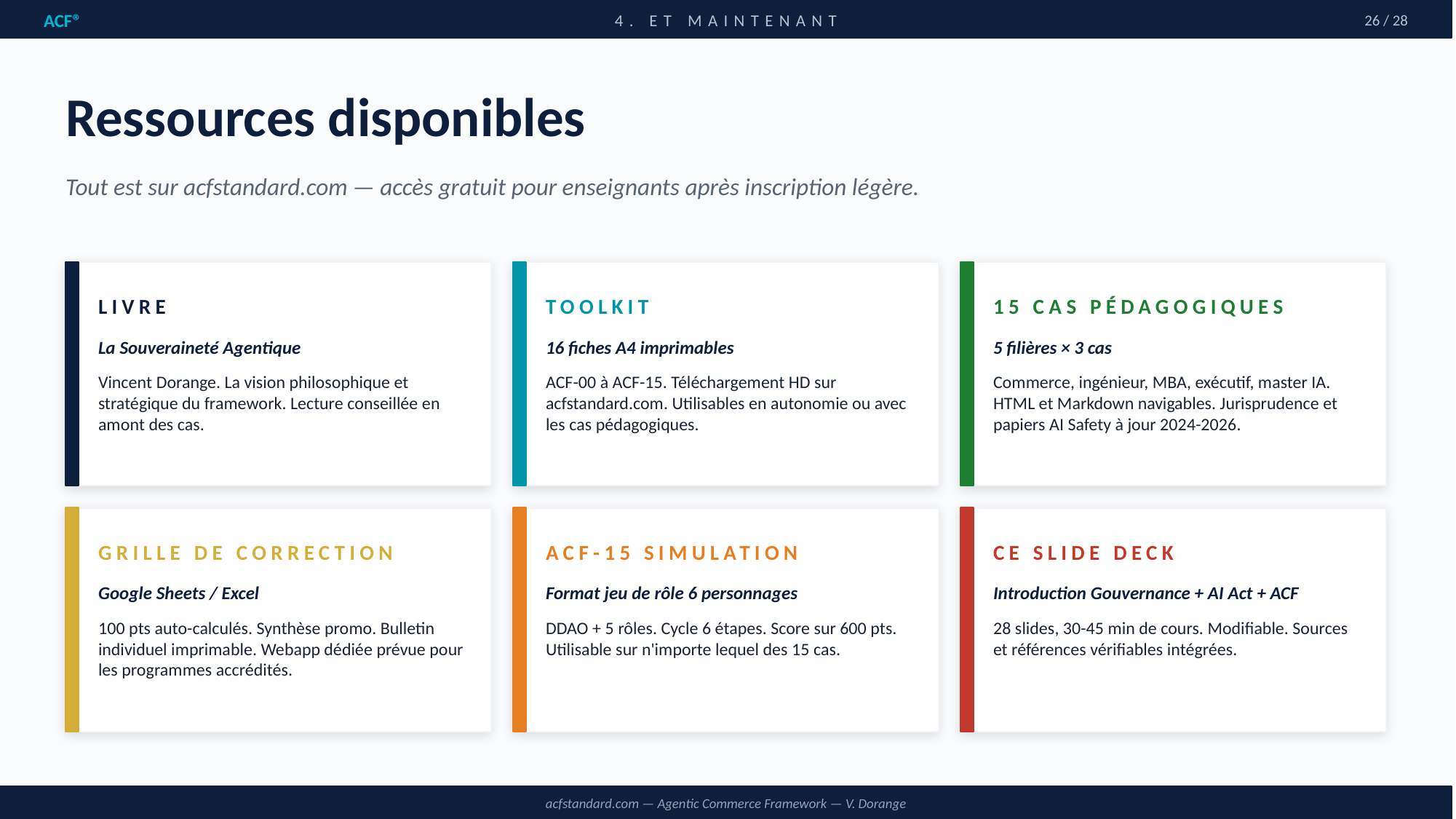

ACF®
4. ET MAINTENANT
26 / 28
Ressources disponibles
Tout est sur acfstandard.com — accès gratuit pour enseignants après inscription légère.

LIVRE
TOOLKIT
15 CAS PÉDAGOGIQUES
La Souveraineté Agentique
16 fiches A4 imprimables
5 filières × 3 cas
Vincent Dorange. La vision philosophique et stratégique du framework. Lecture conseillée en amont des cas.
ACF-00 à ACF-15. Téléchargement HD sur acfstandard.com. Utilisables en autonomie ou avec les cas pédagogiques.
Commerce, ingénieur, MBA, exécutif, master IA. HTML et Markdown navigables. Jurisprudence et papiers AI Safety à jour 2024-2026.

GRILLE DE CORRECTION
ACF-15 SIMULATION
CE SLIDE DECK
Google Sheets / Excel
Format jeu de rôle 6 personnages
Introduction Gouvernance + AI Act + ACF
100 pts auto-calculés. Synthèse promo. Bulletin individuel imprimable. Webapp dédiée prévue pour les programmes accrédités.
DDAO + 5 rôles. Cycle 6 étapes. Score sur 600 pts. Utilisable sur n'importe lequel des 15 cas.
28 slides, 30-45 min de cours. Modifiable. Sources et références vérifiables intégrées.

acfstandard.com — Agentic Commerce Framework — V. Dorange